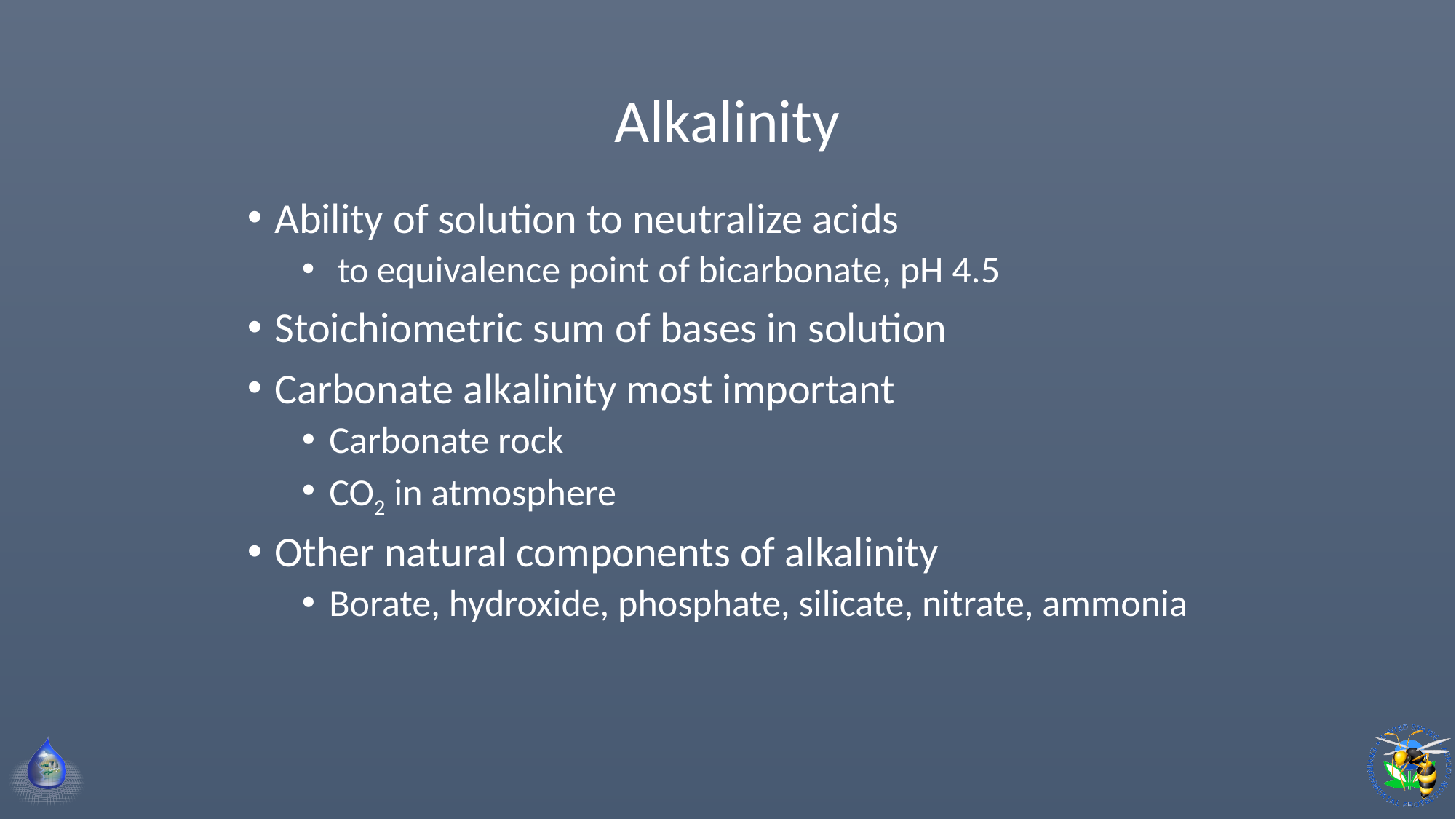

# Alkalinity
Ability of solution to neutralize acids
 to equivalence point of bicarbonate, pH 4.5
Stoichiometric sum of bases in solution
Carbonate alkalinity most important
Carbonate rock
CO2 in atmosphere
Other natural components of alkalinity
Borate, hydroxide, phosphate, silicate, nitrate, ammonia